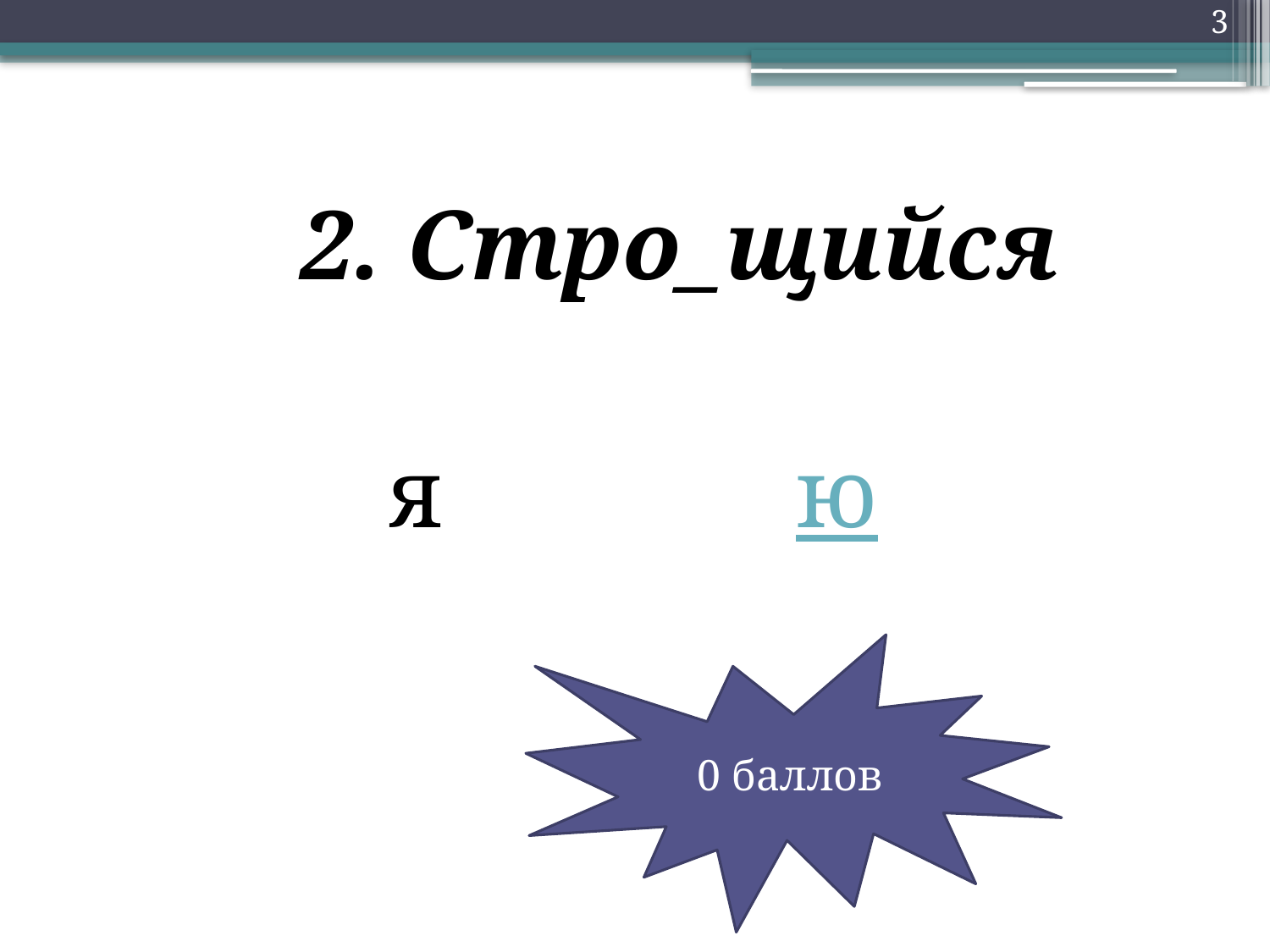

3
2. Стро_щийся
я
ю
0 баллов